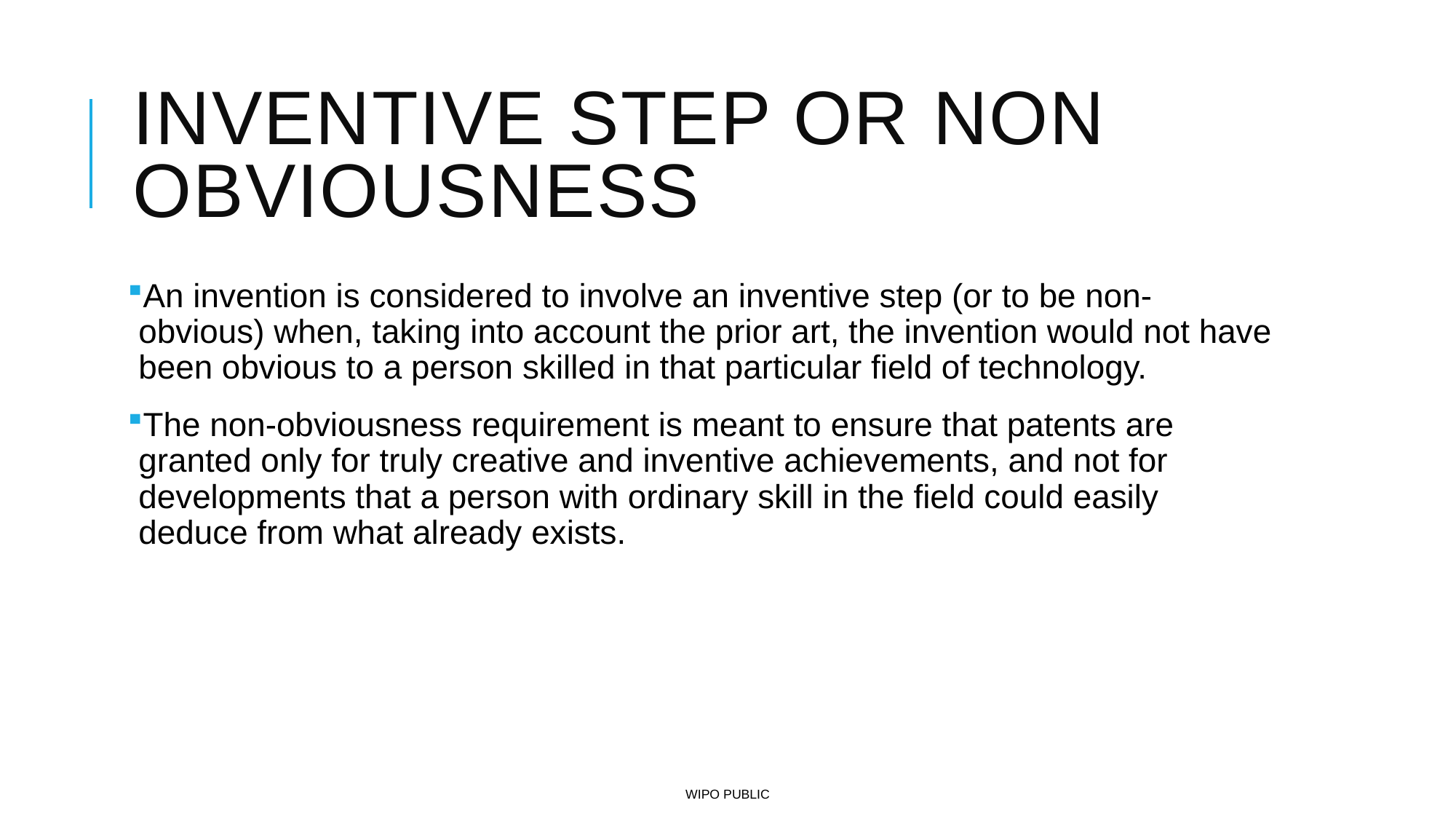

# Inventive step or non obviousness
An invention is considered to involve an inventive step (or to be non-obvious) when, taking into account the prior art, the invention would not have been obvious to a person skilled in that particular field of technology.
The non-obviousness requirement is meant to ensure that patents are granted only for truly creative and inventive achievements, and not for developments that a person with ordinary skill in the field could easily deduce from what already exists.